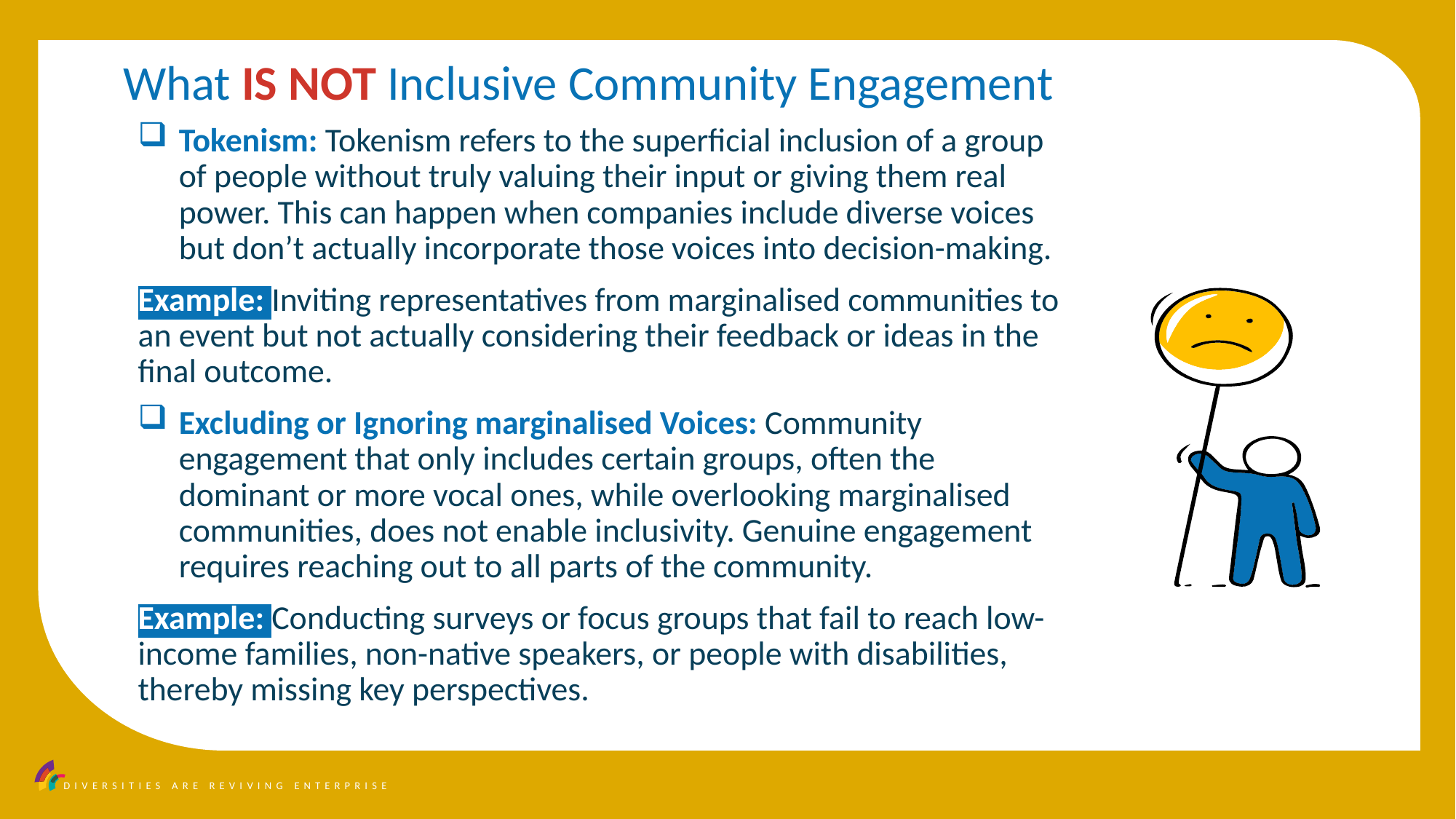

What IS NOT Inclusive Community Engagement
Tokenism: Tokenism refers to the superficial inclusion of a group of people without truly valuing their input or giving them real power. This can happen when companies include diverse voices but don’t actually incorporate those voices into decision-making.
Example: Inviting representatives from marginalised communities to an event but not actually considering their feedback or ideas in the final outcome.
Excluding or Ignoring marginalised Voices: Community engagement that only includes certain groups, often the dominant or more vocal ones, while overlooking marginalised communities, does not enable inclusivity. Genuine engagement requires reaching out to all parts of the community.
Example: Conducting surveys or focus groups that fail to reach low-income families, non-native speakers, or people with disabilities, thereby missing key perspectives.